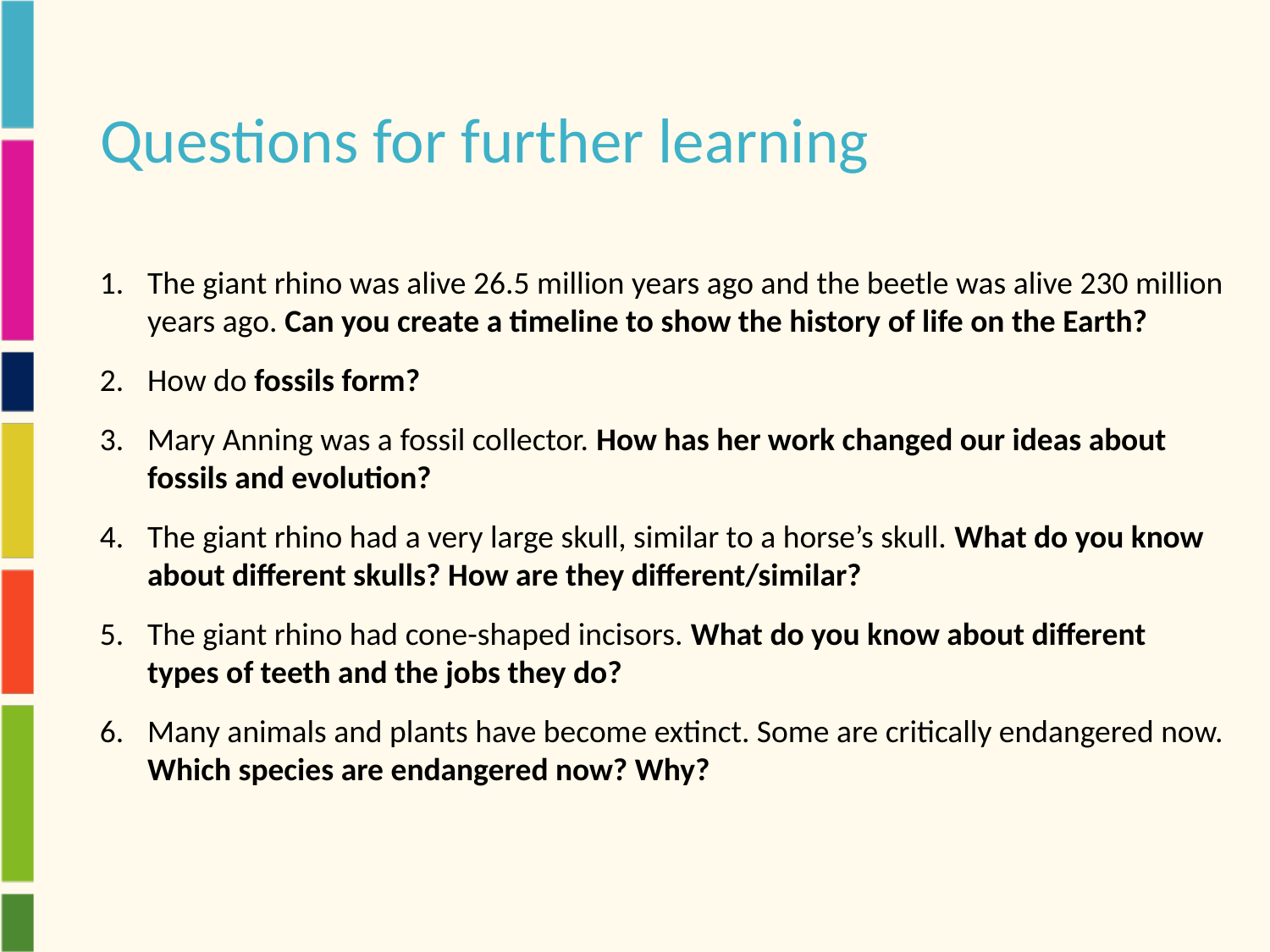

# Questions for further learning
The giant rhino was alive 26.5 million years ago and the beetle was alive 230 million years ago. Can you create a timeline to show the history of life on the Earth?
How do fossils form?
Mary Anning was a fossil collector. How has her work changed our ideas about fossils and evolution?
The giant rhino had a very large skull, similar to a horse’s skull. What do you know about different skulls? How are they different/similar?
The giant rhino had cone-shaped incisors. What do you know about different types of teeth and the jobs they do?
Many animals and plants have become extinct. Some are critically endangered now. Which species are endangered now? Why?